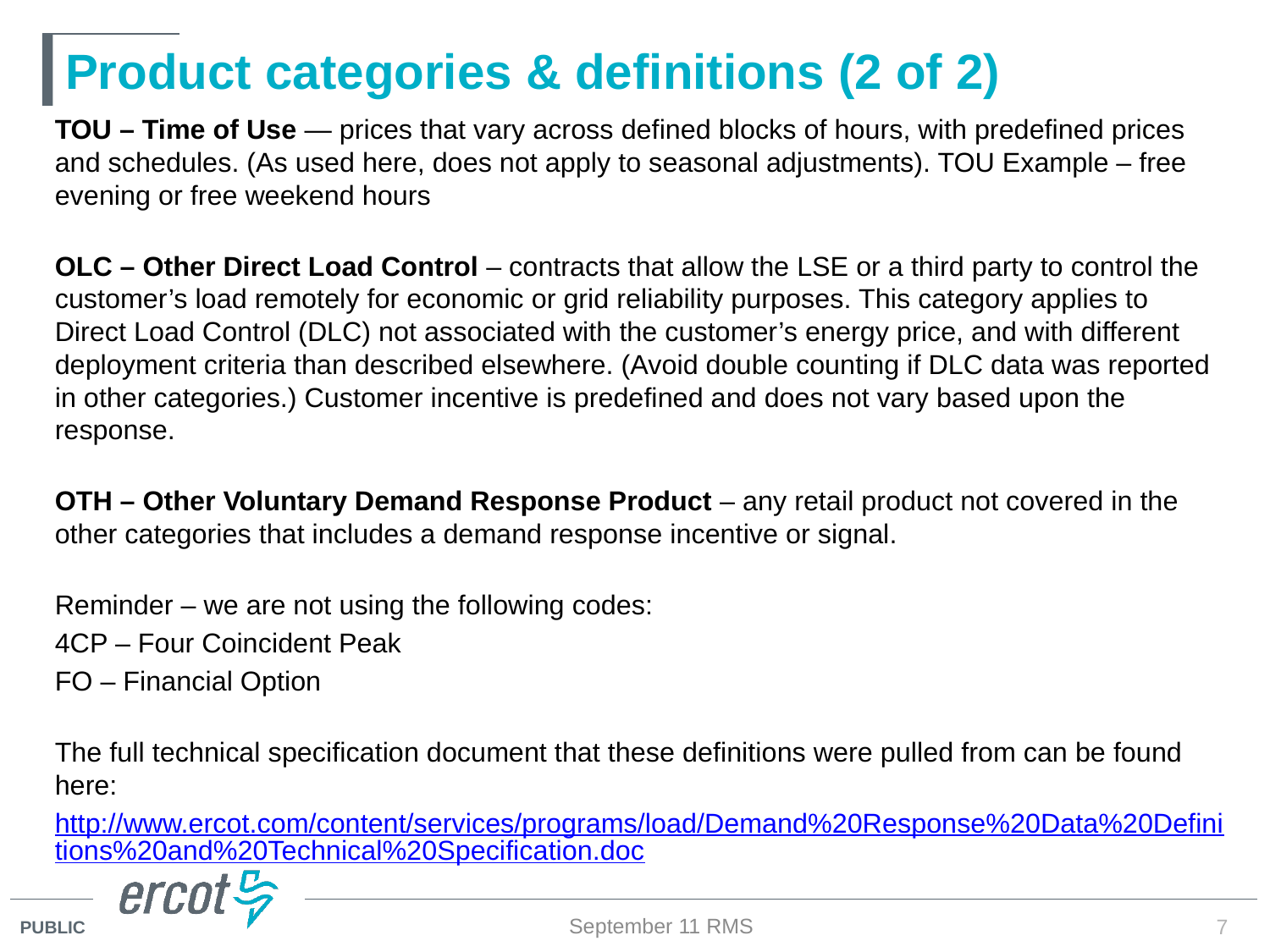

# Product categories & definitions (2 of 2)
TOU – Time of Use — prices that vary across defined blocks of hours, with predefined prices and schedules. (As used here, does not apply to seasonal adjustments). TOU Example – free evening or free weekend hours

OLC – Other Direct Load Control – contracts that allow the LSE or a third party to control the customer’s load remotely for economic or grid reliability purposes. This category applies to Direct Load Control (DLC) not associated with the customer’s energy price, and with different deployment criteria than described elsewhere. (Avoid double counting if DLC data was reported in other categories.) Customer incentive is predefined and does not vary based upon the response.

OTH – Other Voluntary Demand Response Product – any retail product not covered in the other categories that includes a demand response incentive or signal.

Reminder – we are not using the following codes:
4CP – Four Coincident Peak
FO – Financial Option

The full technical specification document that these definitions were pulled from can be found here:
http://www.ercot.com/content/services/programs/load/Demand%20Response%20Data%20Definitions%20and%20Technical%20Specification.doc
September 11 RMS
7